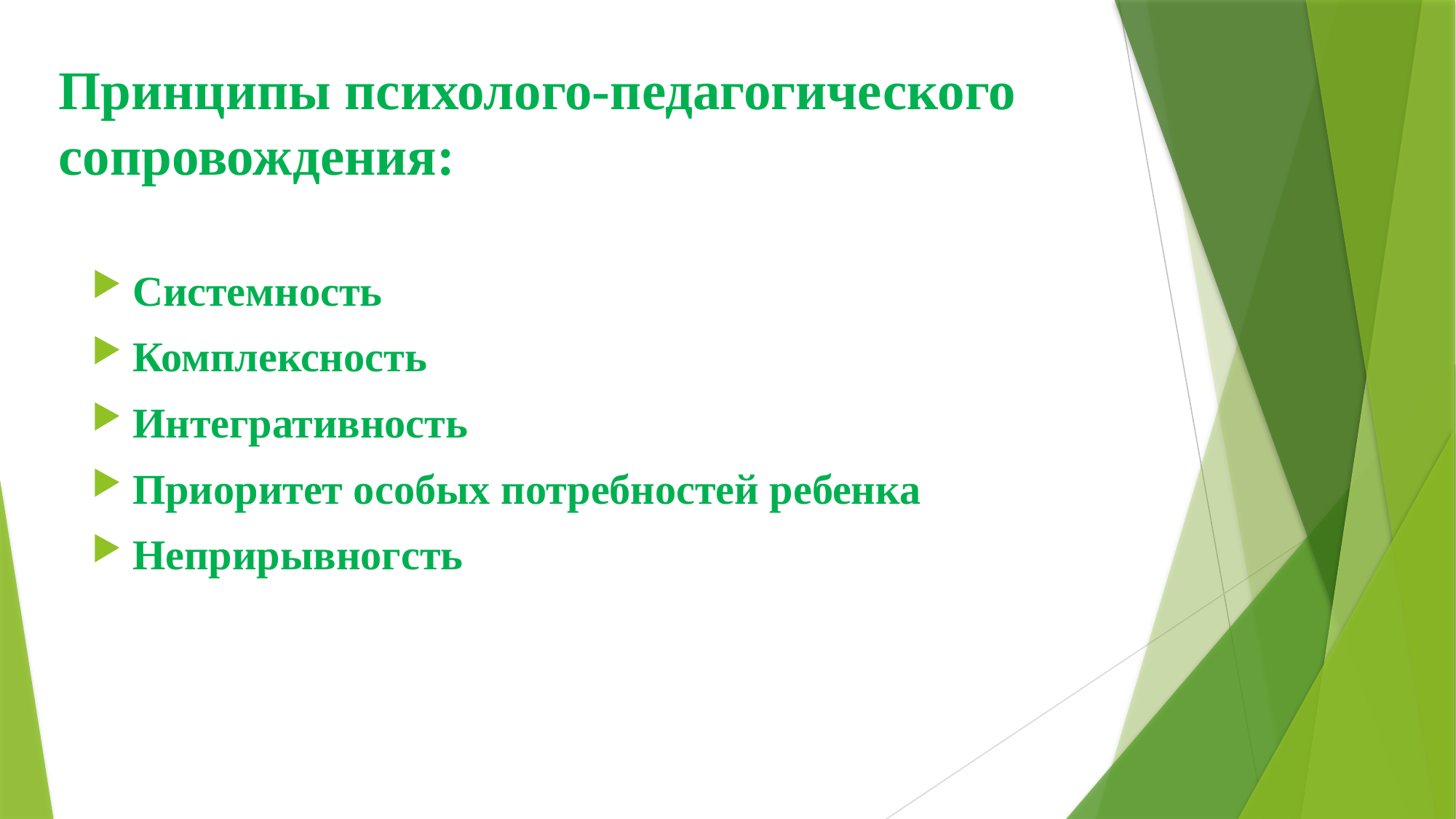

# Принципы психолого-педагогического сопровождения:
Системность
Комплексность
Интегративность
Приоритет особых потребностей ребенка
Неприрывногсть